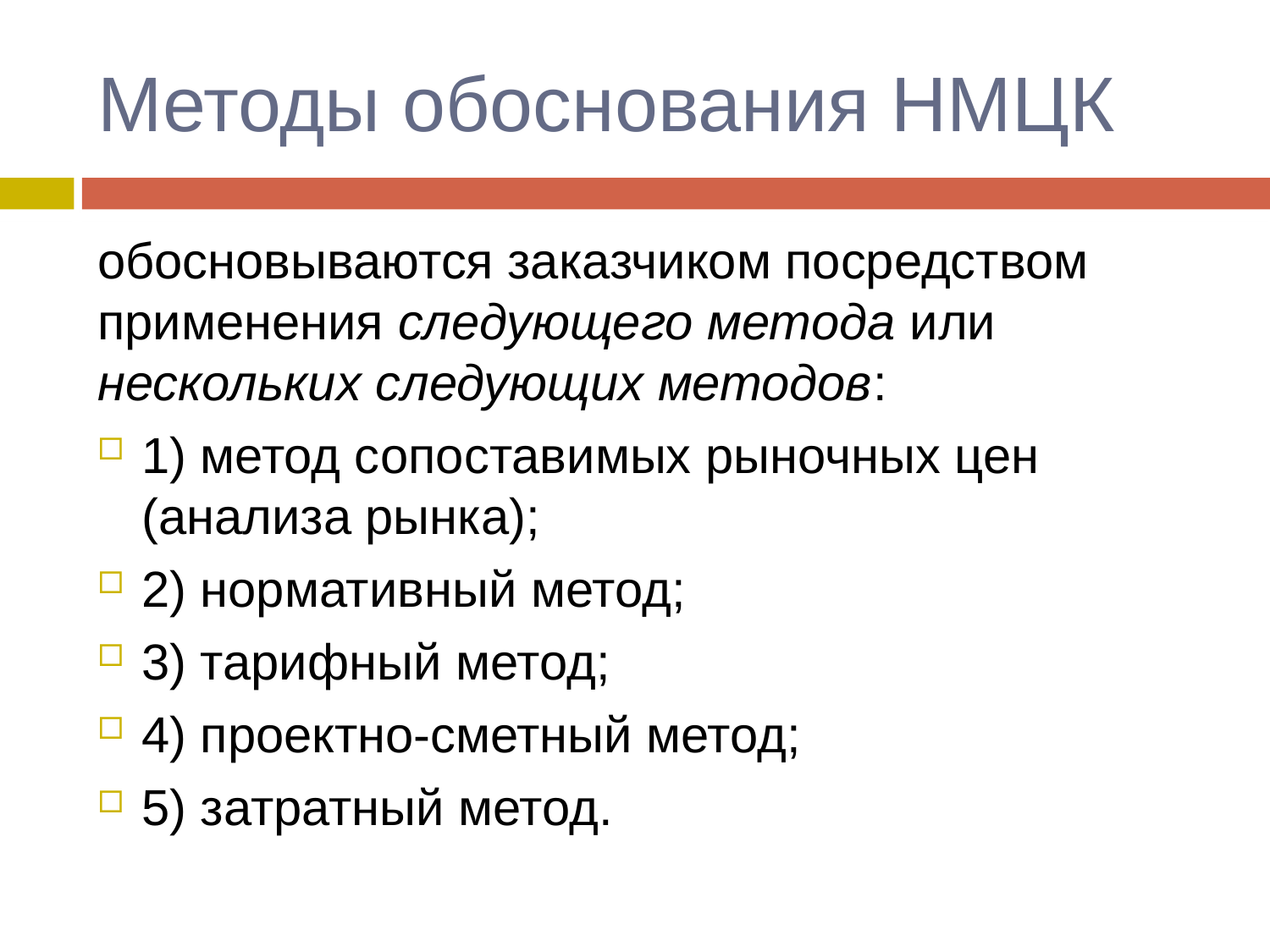

# Методы обоснования НМЦК
обосновываются заказчиком посредством применения следующего метода или нескольких следующих методов:
1) метод сопоставимых рыночных цен (анализа рынка);
2) нормативный метод;
3) тарифный метод;
4) проектно-сметный метод;
5) затратный метод.